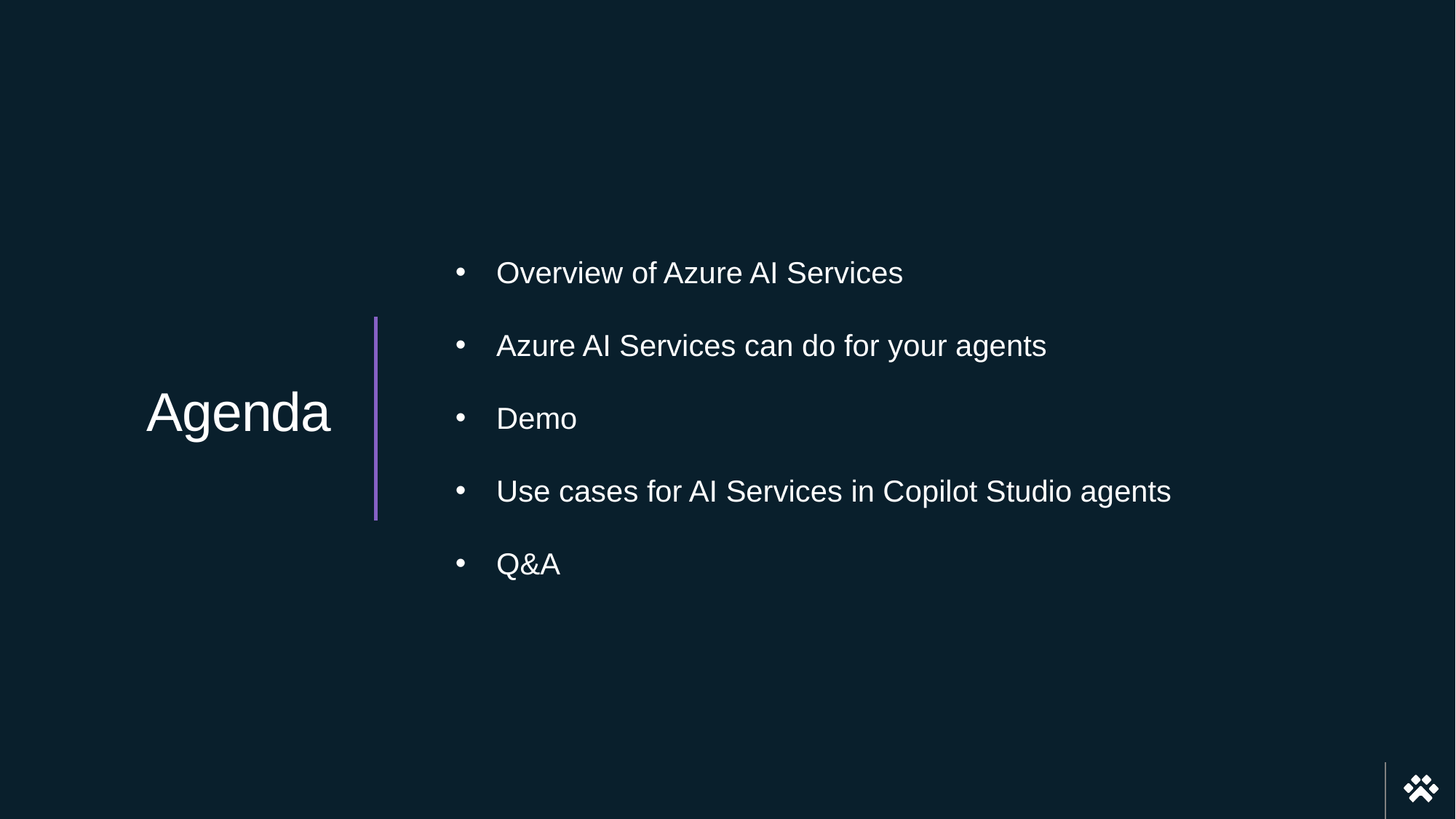

Overview of Azure AI Services

Azure AI Services can do for your agents

Demo

Use cases for AI Services in Copilot Studio agents

Q&A
Agenda